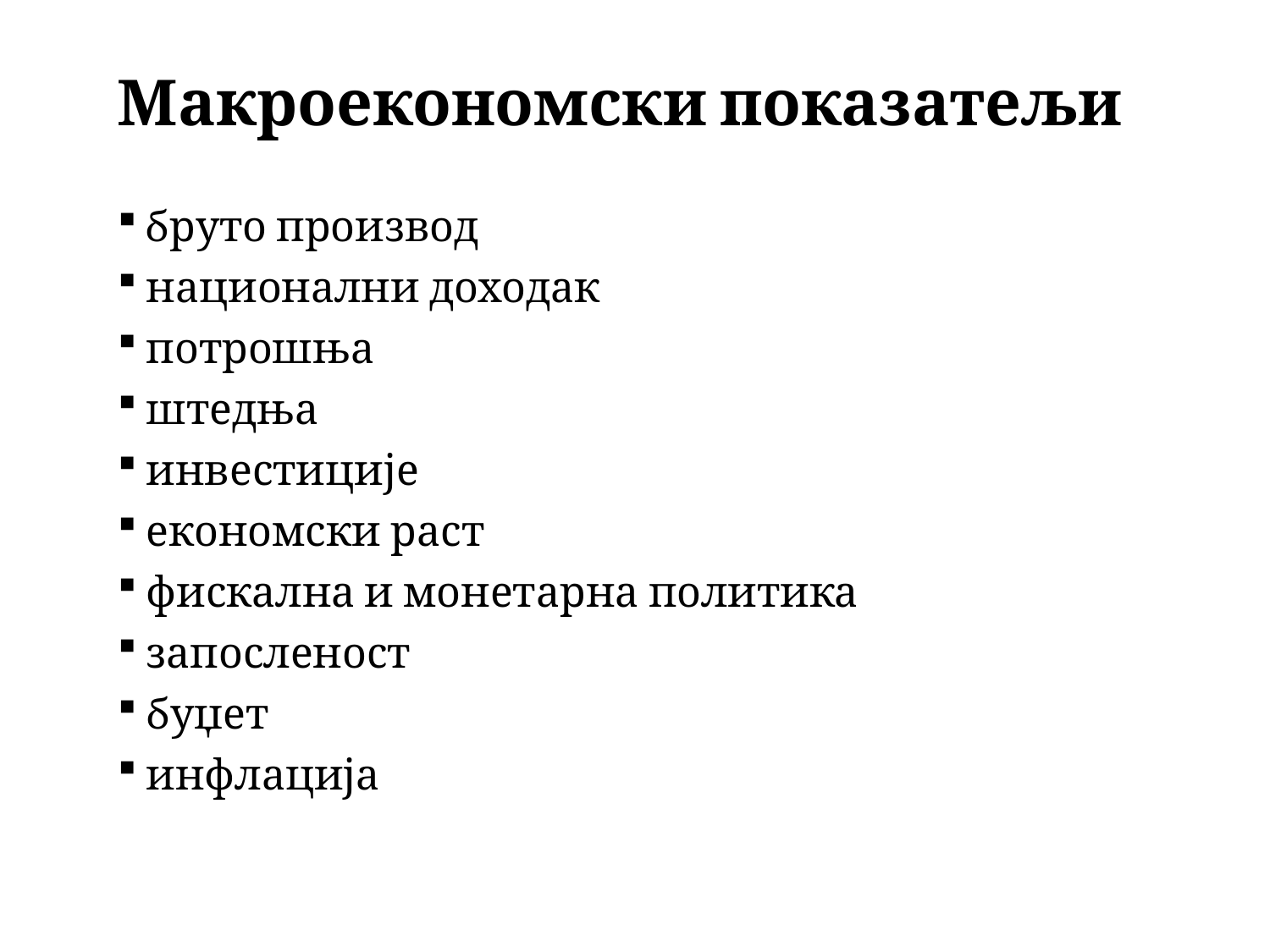

Макроекономски показатељи

 бруто производ
 национални доходак
 потрошња
 штедња
 инвестиције
 економски раст
 фискална и монетарна политика
 запосленост
 буџет
 инфлација